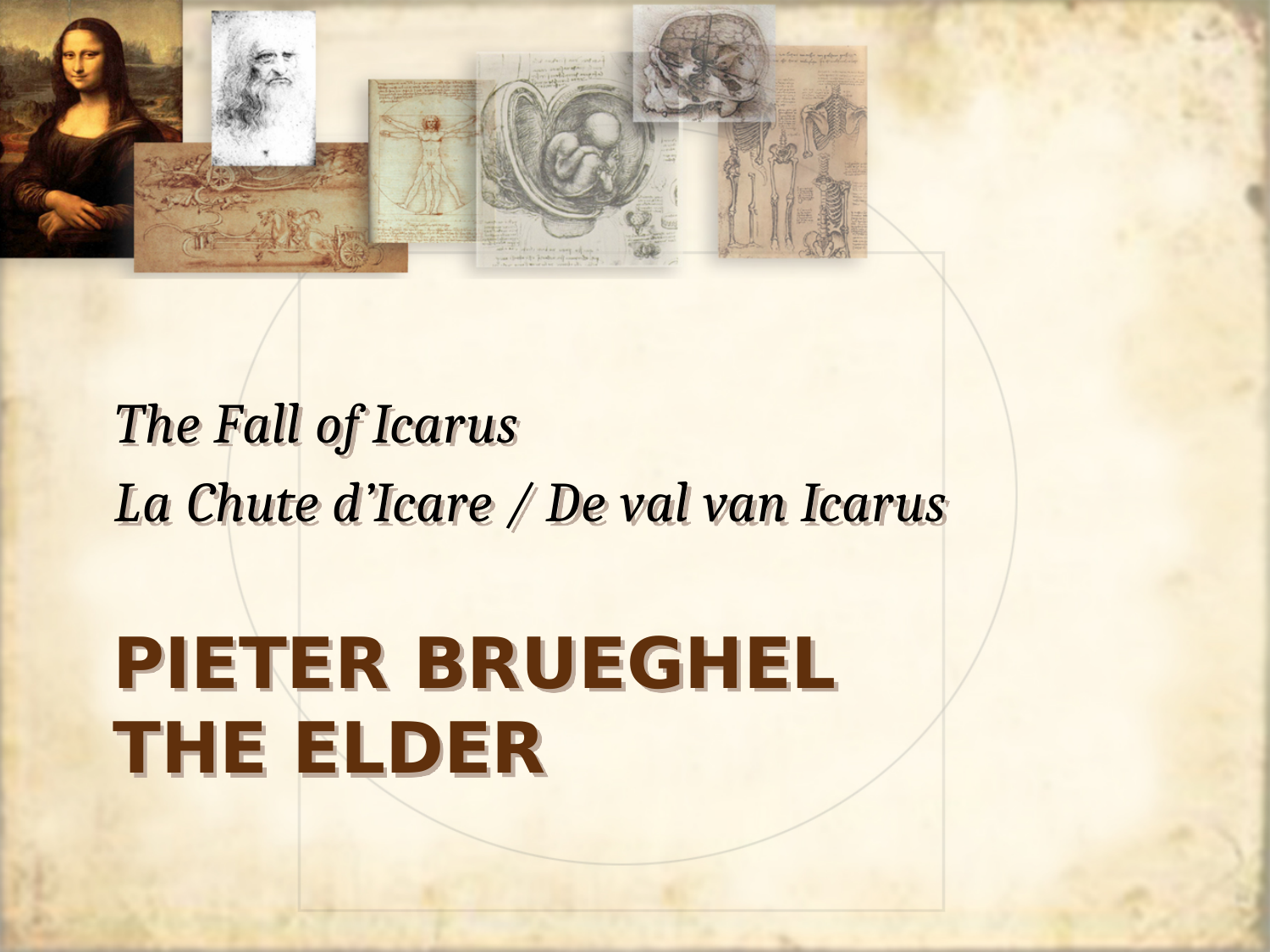

The Fall of Icarus
La Chute d’Icare / De val van Icarus
# Pieter Brueghel the elder